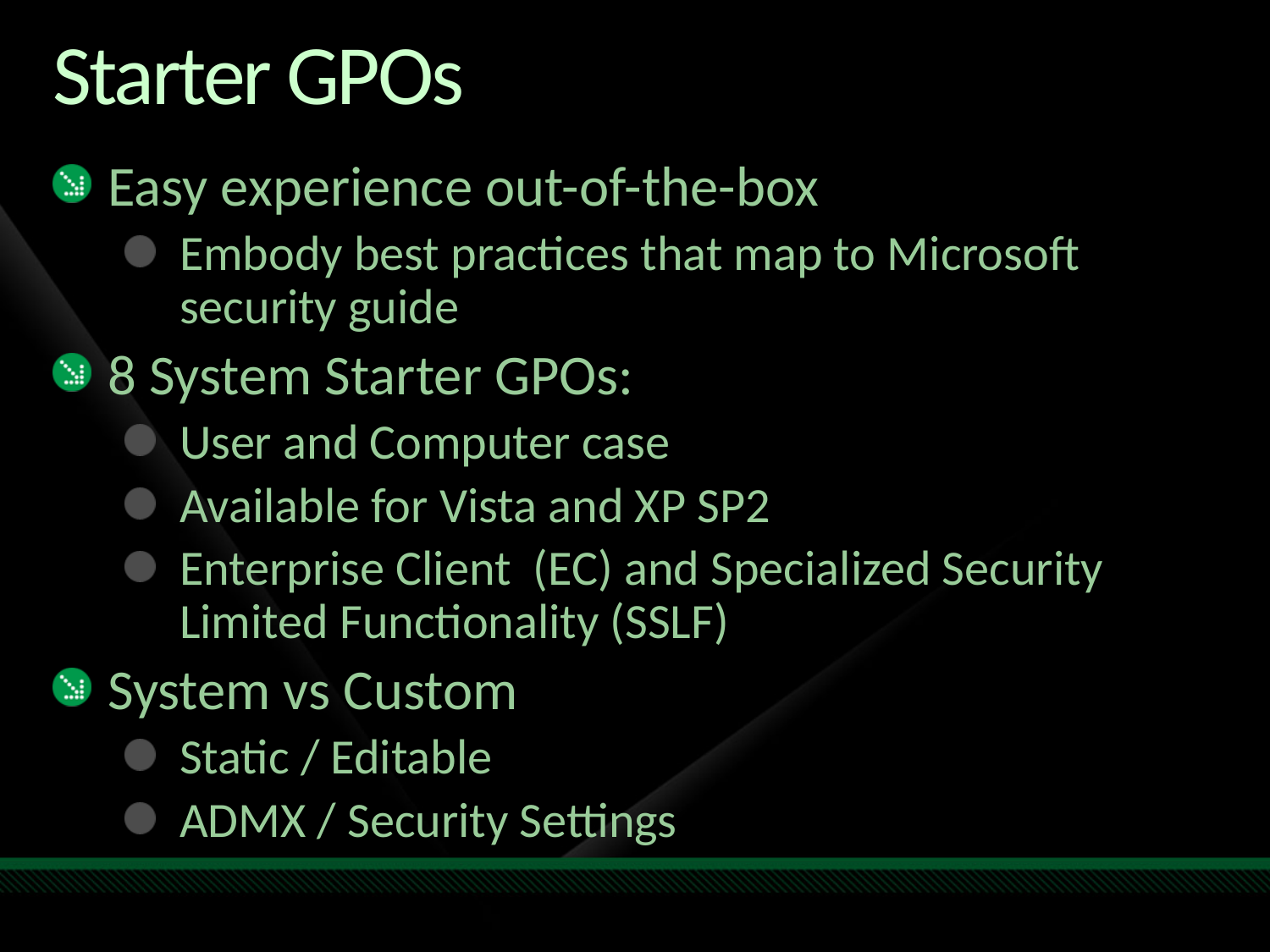

# Starter GPOs
Easy experience out-of-the-box
Embody best practices that map to Microsoft security guide
8 System Starter GPOs:
User and Computer case
Available for Vista and XP SP2
Enterprise Client  (EC) and Specialized Security Limited Functionality (SSLF)
System vs Custom
Static / Editable
ADMX / Security Settings